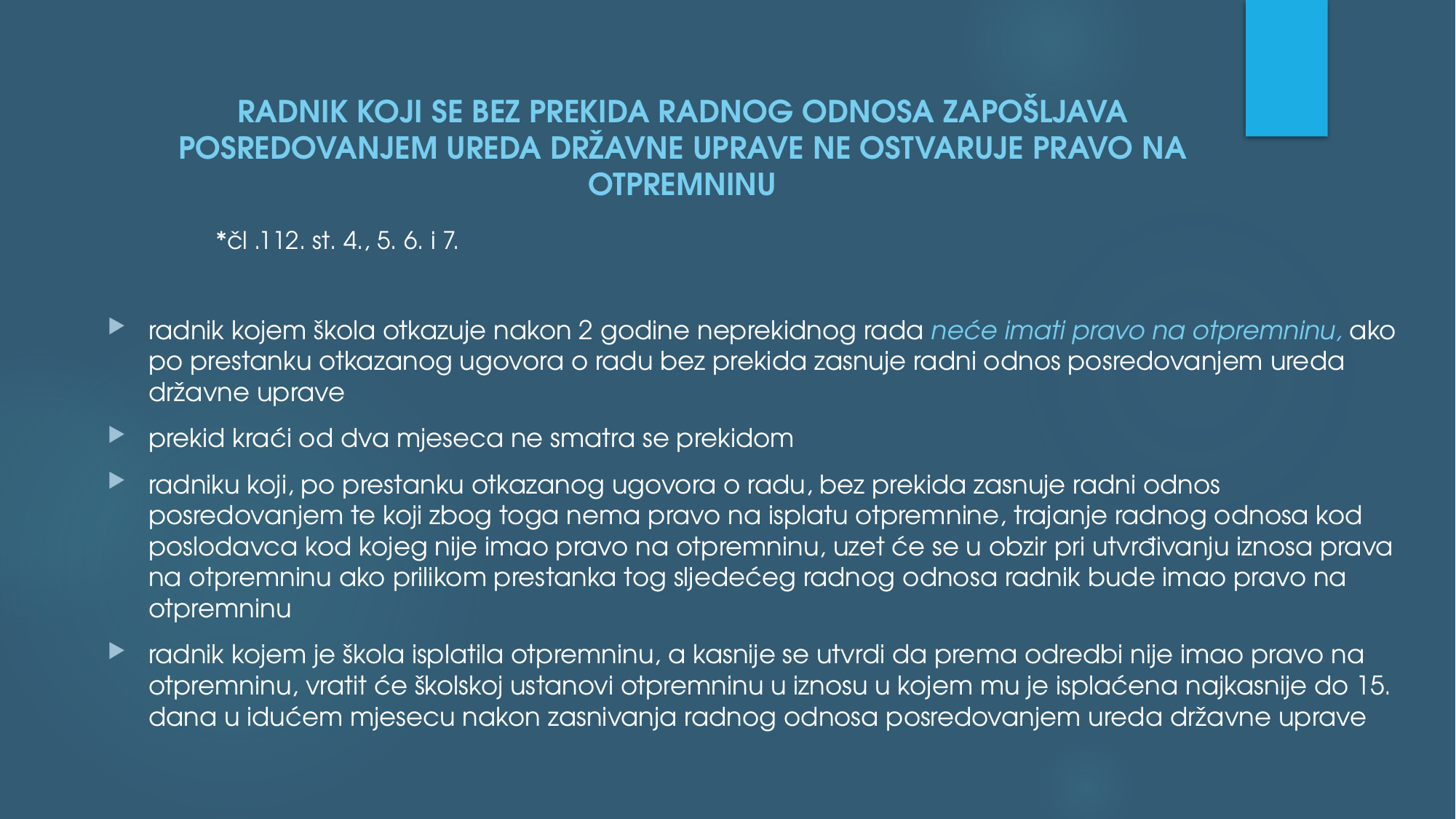

# RADNIK KOJI SE BEZ PREKIDA RADNOG ODNOSA ZAPOŠLJAVA POSREDOVANJEM UREDA DRŽAVNE UPRAVE NE OSTVARUJE PRAVO NA OTPREMNINU
	*čl .112. st. 4., 5. 6. i 7.

radnik kojem škola otkazuje nakon 2 godine neprekidnog rada neće imati pravo na otpremninu, ako po prestanku otkazanog ugovora o radu bez prekida zasnuje radni odnos posredovanjem ureda državne uprave
prekid kraći od dva mjeseca ne smatra se prekidom
radniku koji, po prestanku otkazanog ugovora o radu, bez prekida zasnuje radni odnos posredovanjem te koji zbog toga nema pravo na isplatu otpremnine, trajanje radnog odnosa kod poslodavca kod kojeg nije imao pravo na otpremninu, uzet će se u obzir pri utvrđivanju iznosa prava na otpremninu ako prilikom prestanka tog sljedećeg radnog odnosa radnik bude imao pravo na otpremninu
radnik kojem je škola isplatila otpremninu, a kasnije se utvrdi da prema odredbi nije imao pravo na otpremninu, vratit će školskoj ustanovi otpremninu u iznosu u kojem mu je isplaćena najkasnije do 15. dana u idućem mjesecu nakon zasnivanja radnog odnosa posredovanjem ureda državne uprave